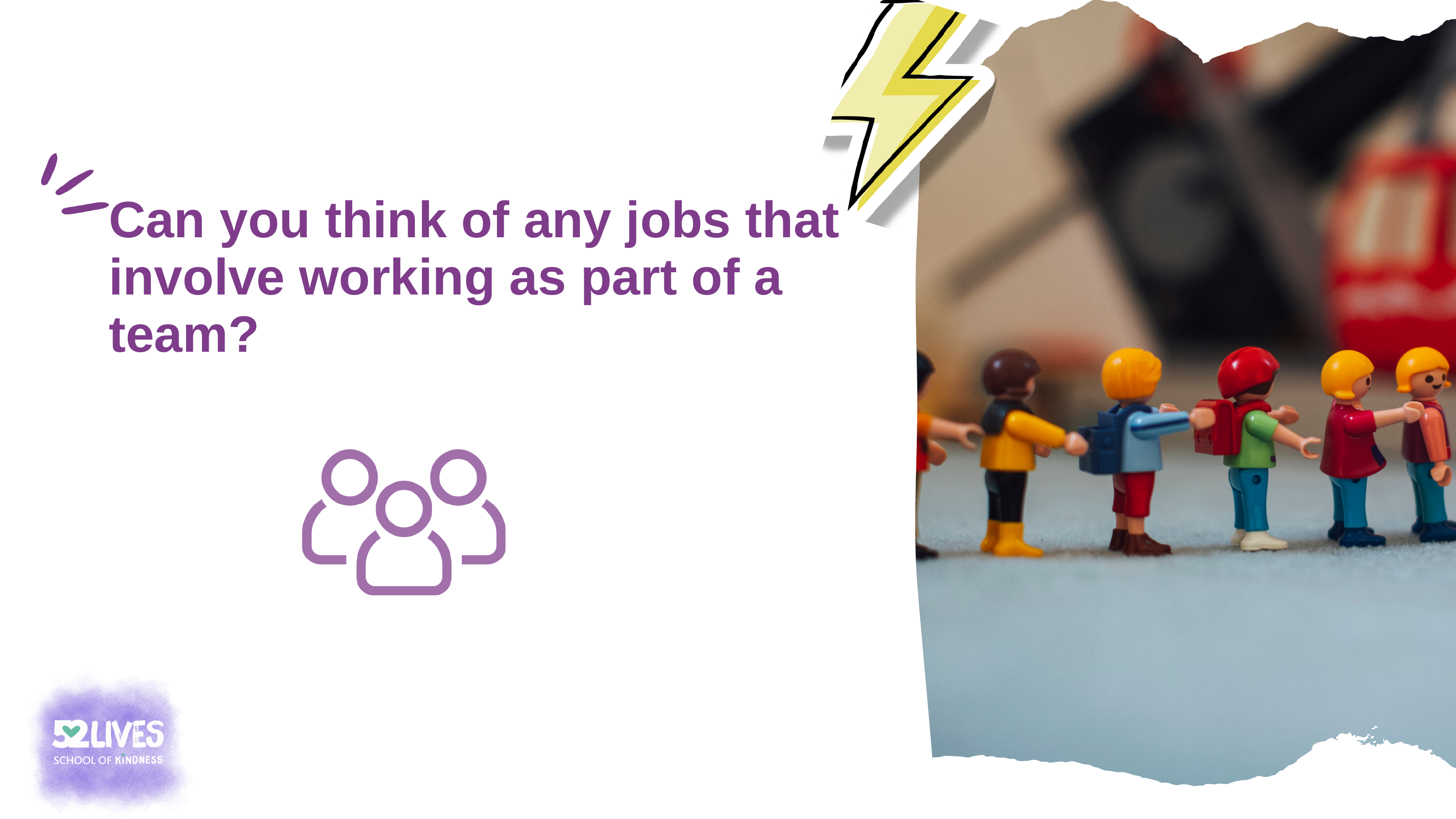

Can you think of any jobs that involve working as part of a team?